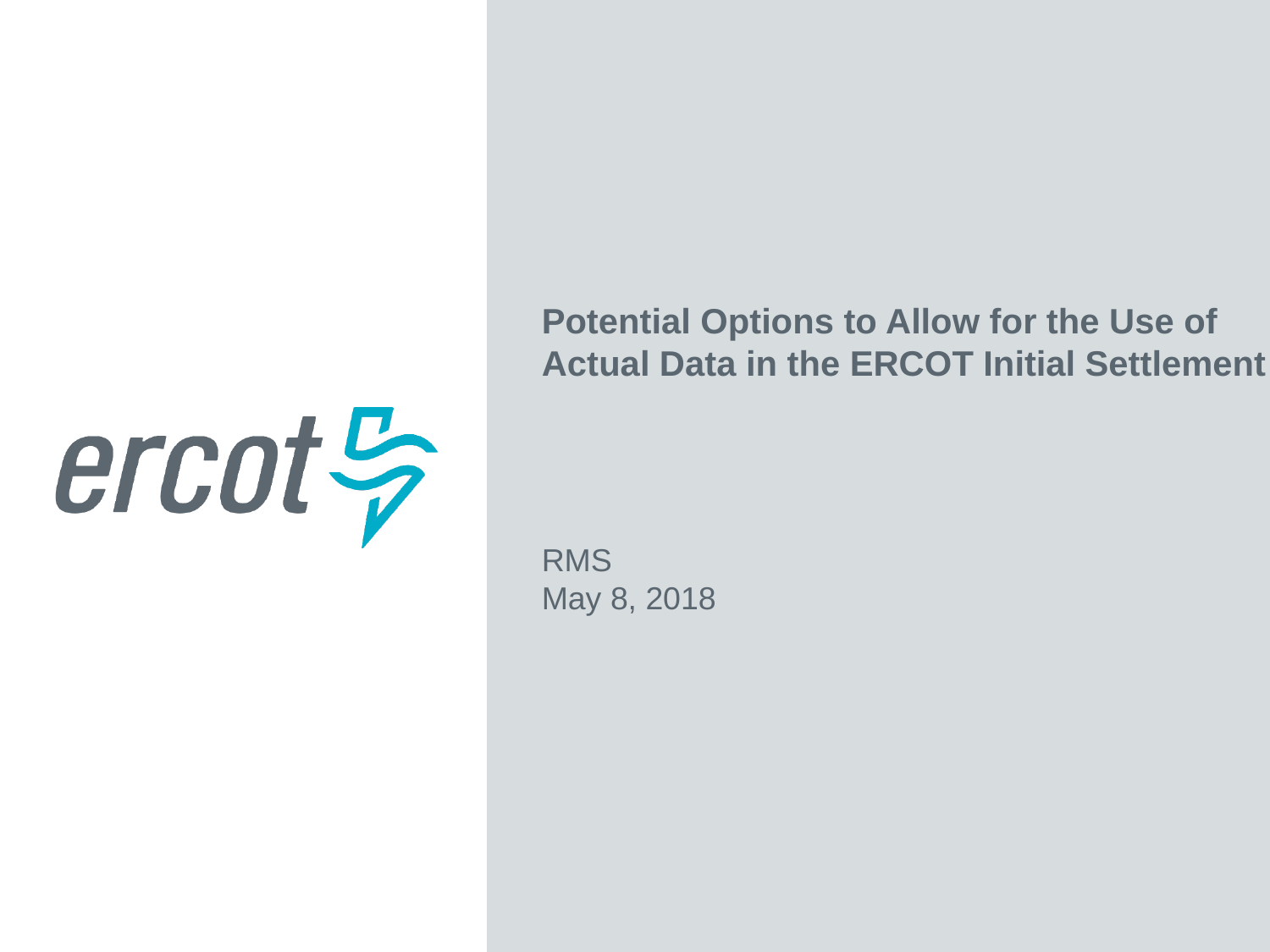

Potential Options to Allow for the Use of Actual Data in the ERCOT Initial Settlement

RMS
May 8, 2018